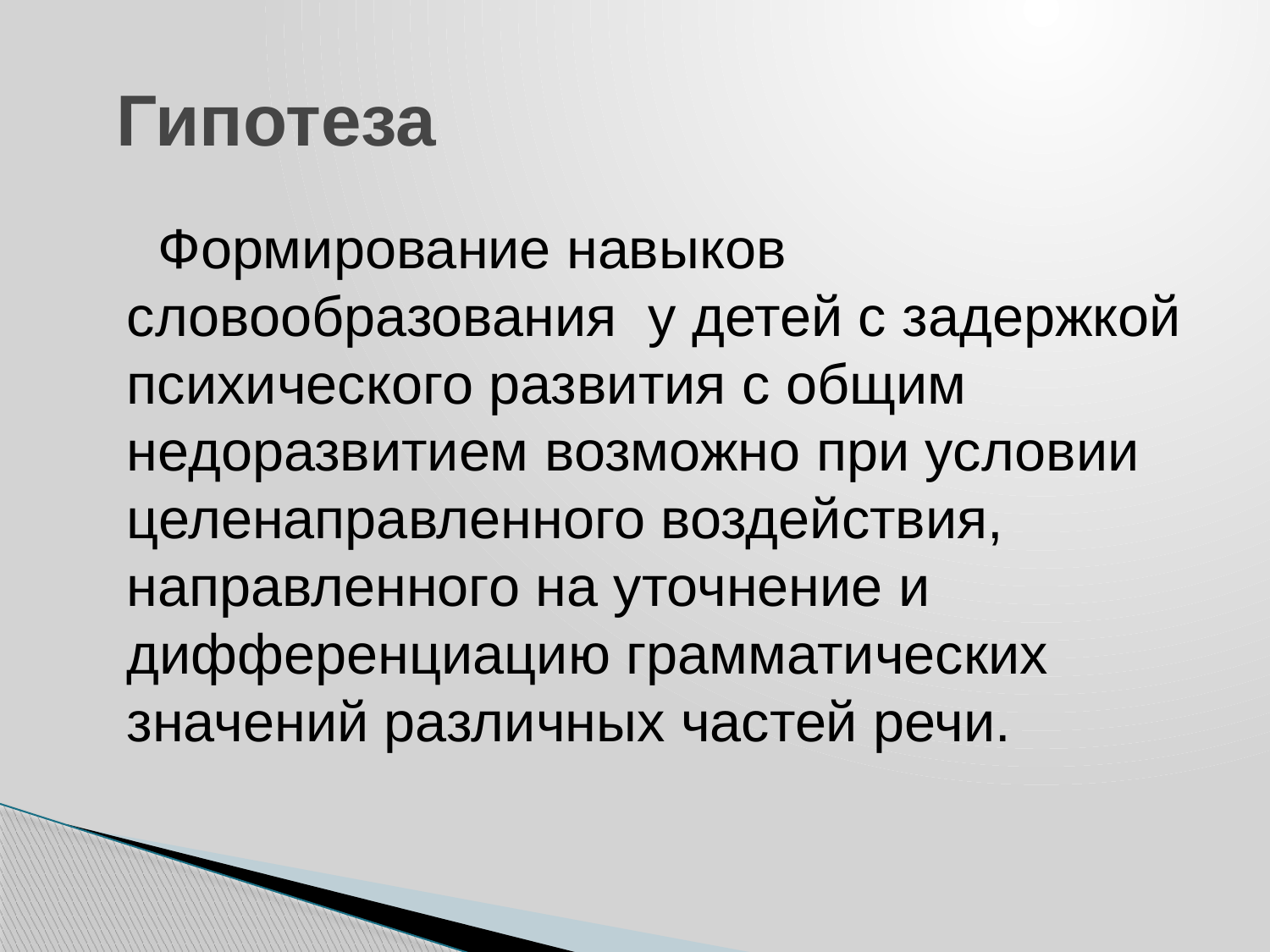

# Гипотеза
     Формирование навыков словообразования  у детей с задержкой психического развития с общим недоразвитием возможно при условии целенаправленного воздействия, направленного на уточнение и дифференциацию грамматических значений различных частей речи.